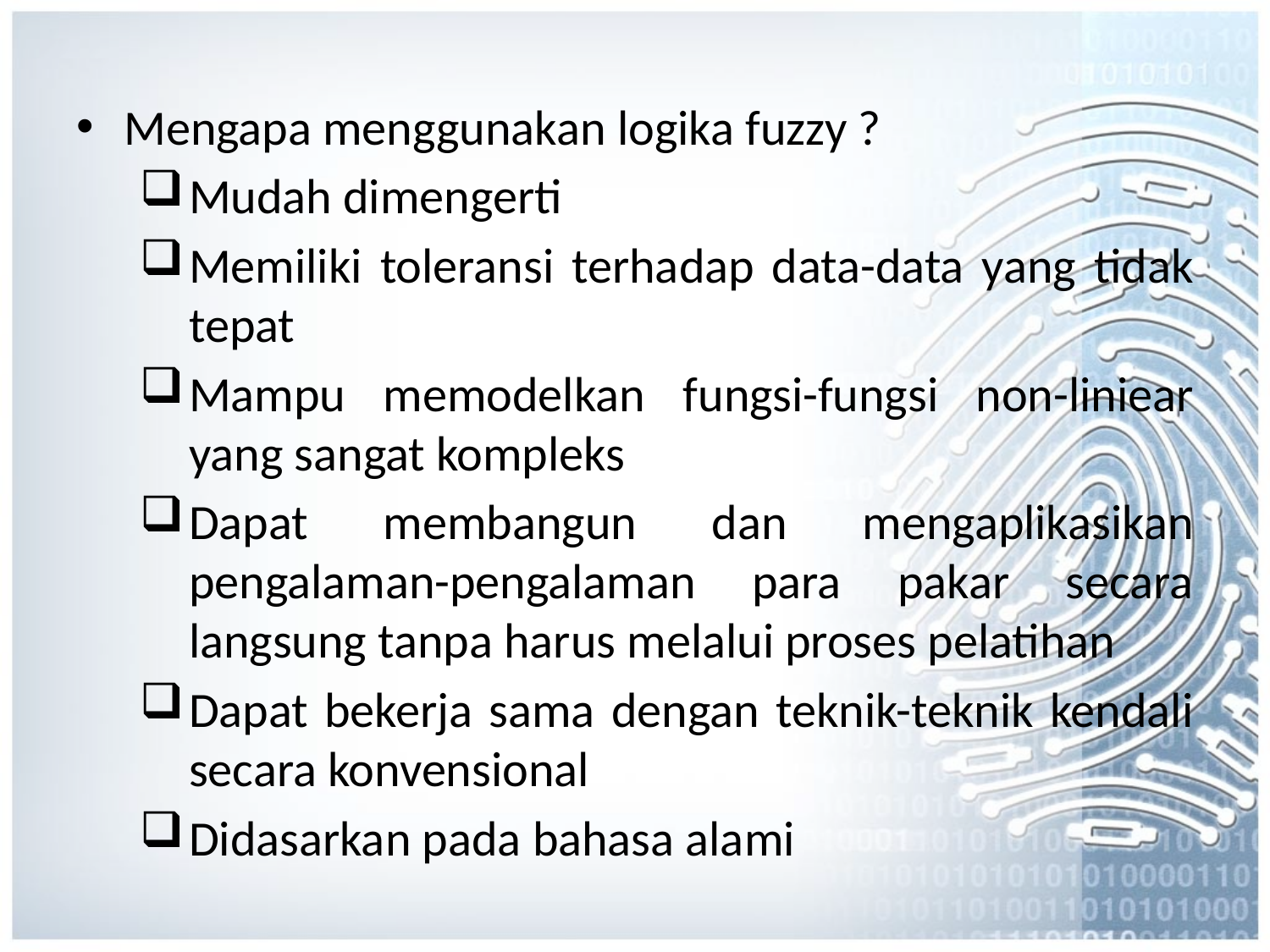

Mengapa menggunakan logika fuzzy ?
Mudah dimengerti
Memiliki toleransi terhadap data-data yang tidak tepat
Mampu memodelkan fungsi-fungsi non-liniear yang sangat kompleks
Dapat membangun dan mengaplikasikan pengalaman-pengalaman para pakar secara langsung tanpa harus melalui proses pelatihan
Dapat bekerja sama dengan teknik-teknik kendali secara konvensional
Didasarkan pada bahasa alami